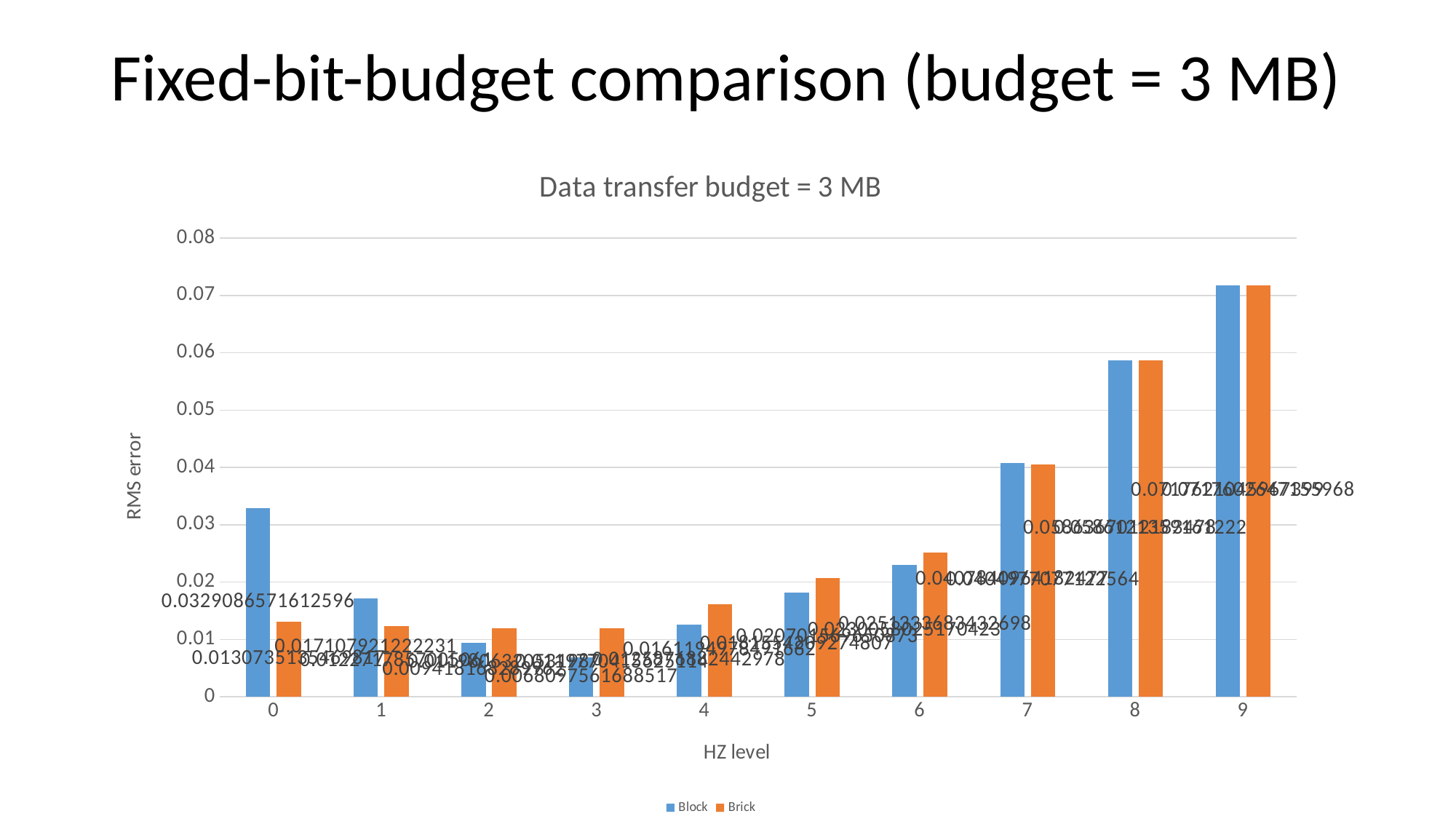

# Fixed-bit-budget comparison (budget = 3 MB)

### Chart: Data transfer budget = 3 MB

| Category |  |  |
|---|---|---|
| 0 | 0.0329086571612596 | 0.0130735135469817 |
| 1 | 0.017107921222231 | 0.0122717857005061 |
| 2 | 0.009418168289962 | 0.0119806320531987 |
| 3 | 0.0068097561688517 | 0.0119770415625114 |
| 4 | 0.0125876882442978 | 0.0161194978491682 |
| 5 | 0.0181554209274807 | 0.020701569650873 |
| 6 | 0.0230058025170423 | 0.0251333683432698 |
| 7 | 0.0407840964182477 | 0.0404977077122564 |
| 8 | 0.0586367012183478 | 0.0586121359161222 |
| 9 | 0.0717621045967399 | 0.0717602647155968 |